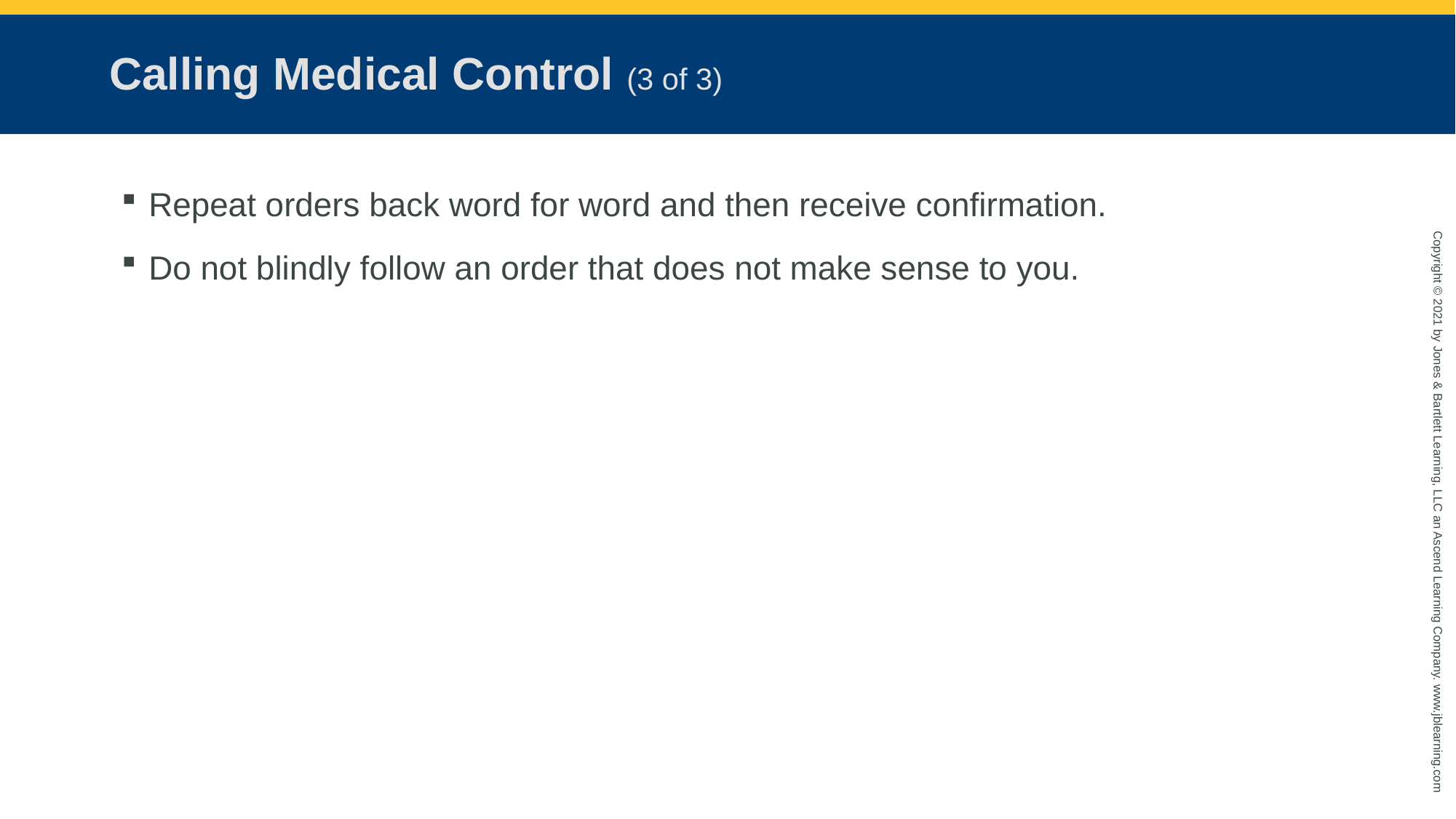

# Calling Medical Control (3 of 3)
Repeat orders back word for word and then receive confirmation.
Do not blindly follow an order that does not make sense to you.